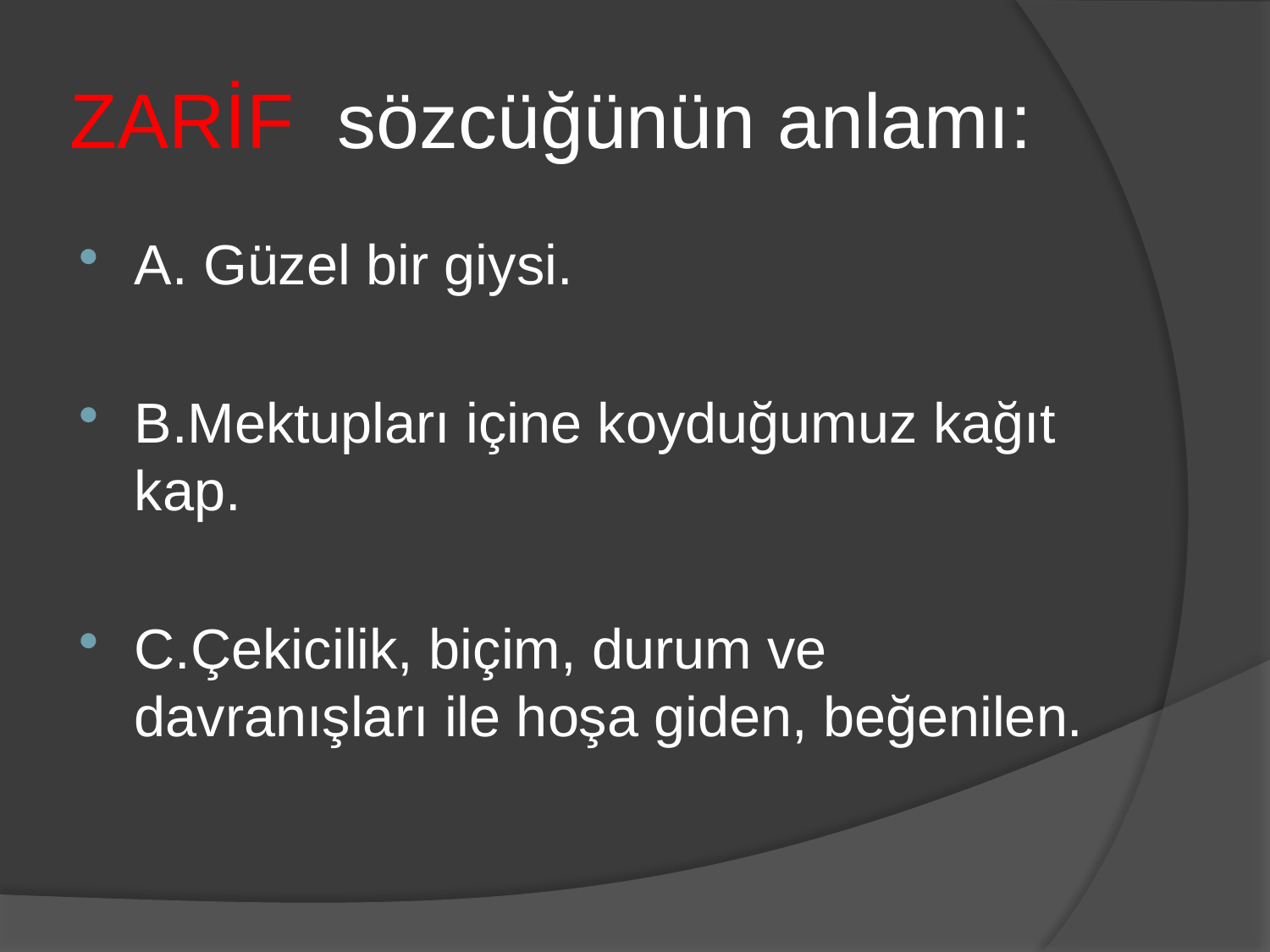

# ZARİF  sözcüğünün anlamı:
A. Güzel bir giysi.

B.Mektupları içine koyduğumuz kağıt kap.

C.Çekicilik, biçim, durum ve davranışları ile hoşa giden, beğenilen.